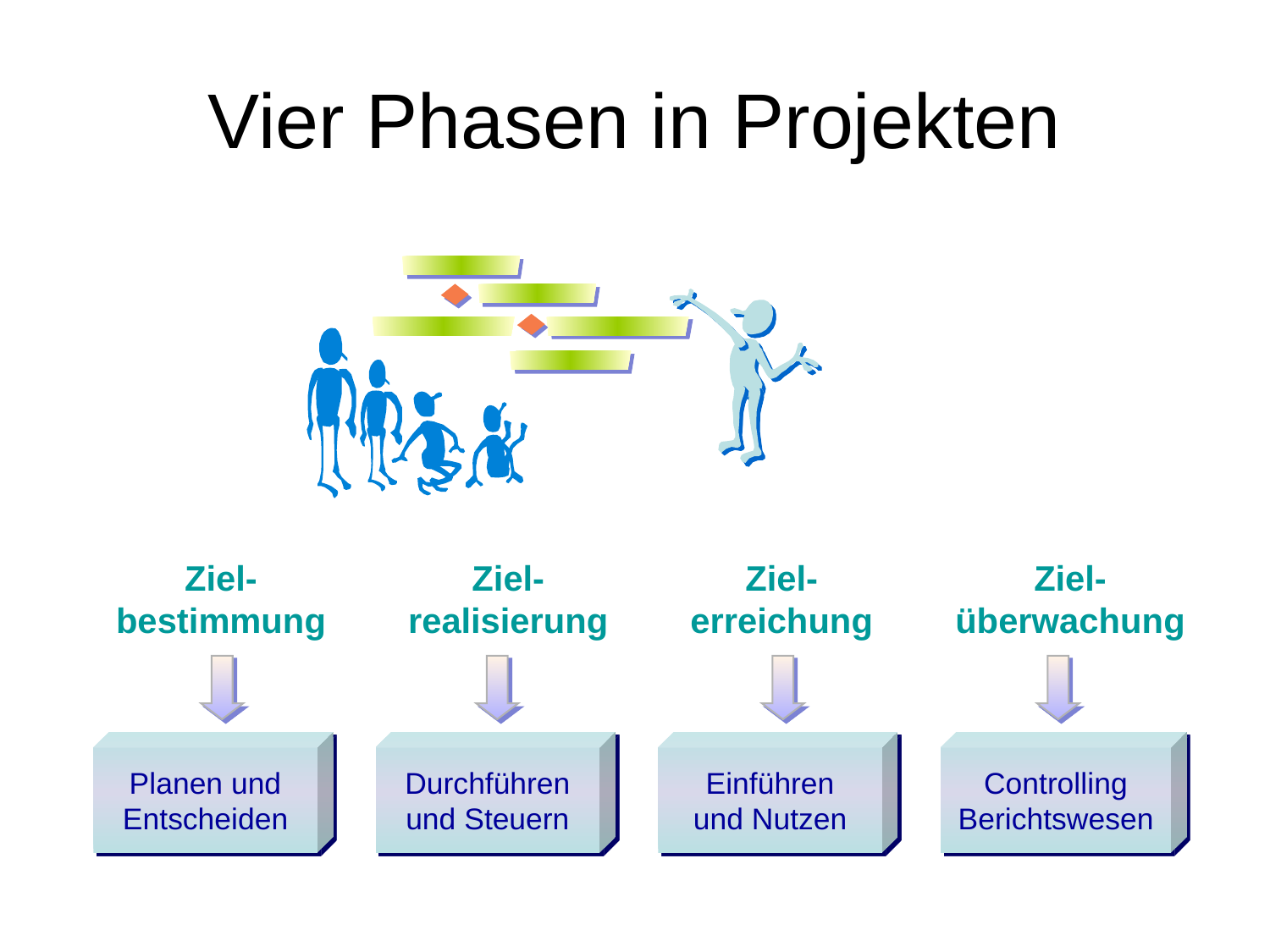

# Vier Phasen in Projekten

Ziel-
bestimmung
Ziel-
realisierung
Ziel-
erreichung
Ziel-
überwachung

Planen und
Entscheiden
Durchführen
und Steuern
Einführen
und Nutzen
Controlling
Berichtswesen